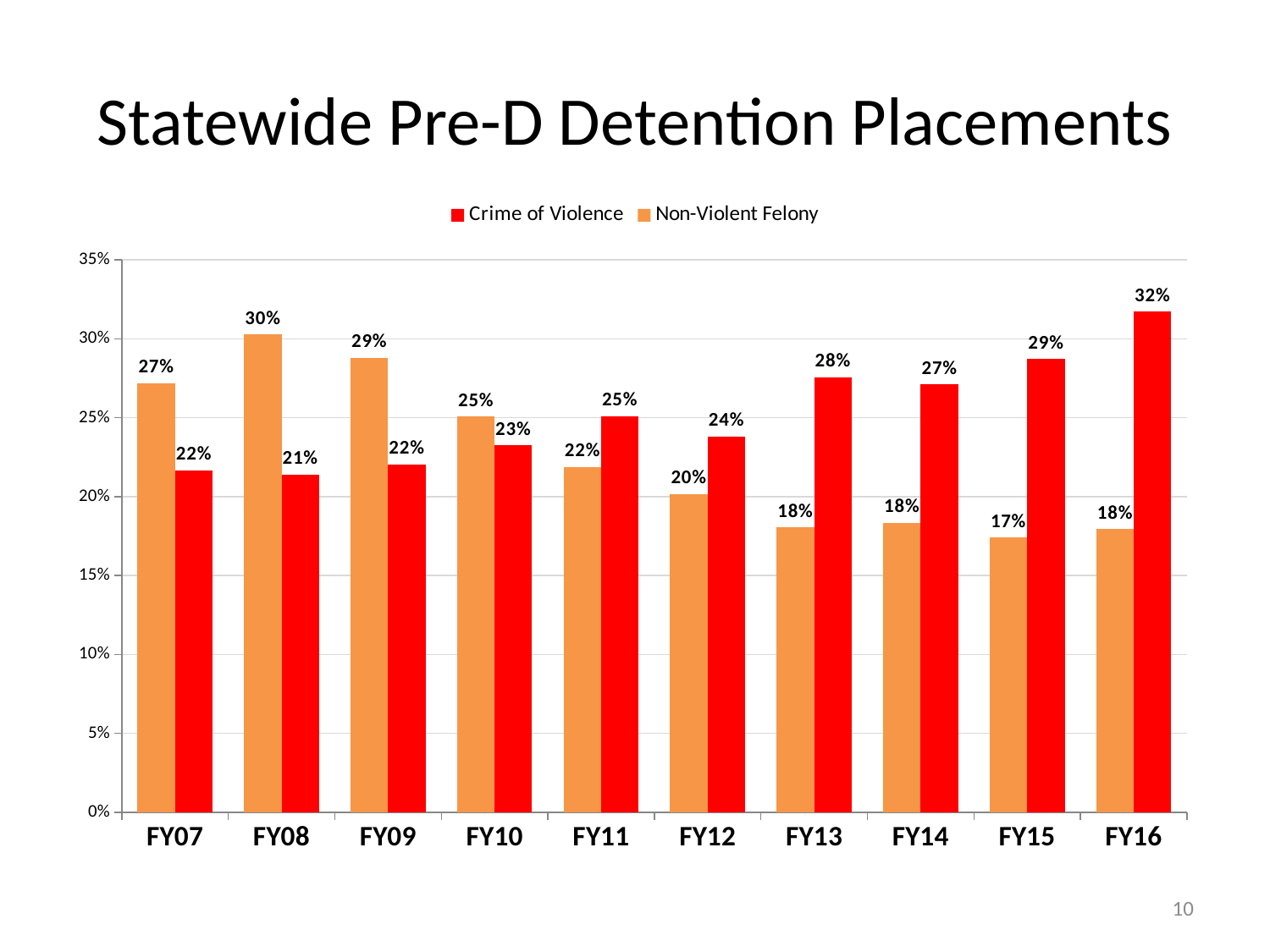

# Statewide Pre-D Detention Placements

### Chart

| Category | Crime of Violence | Non-Violent Felony |
|---|---|---|
| FY16 | 0.31726044226044225 | 0.17936117936117937 |
| FY15 | 0.28709938055480744 | 0.17398330191220038 |
| FY14 | 0.27106227106227104 | 0.18337912087912087 |
| FY13 | 0.27562153460919336 | 0.18046861026649974 |
| FY12 | 0.23814262023217247 | 0.20165837479270315 |
| FY11 | 0.25078577336641855 | 0.21869313482216707 |
| FY10 | 0.23245484157536275 | 0.25066627183891027 |
| FY09 | 0.2203463833503129 | 0.2880221219618687 |
| FY08 | 0.21401312776675316 | 0.3027018775759426 |
| FY07 | 0.21672036628794303 | 0.2718331354926234 |
10